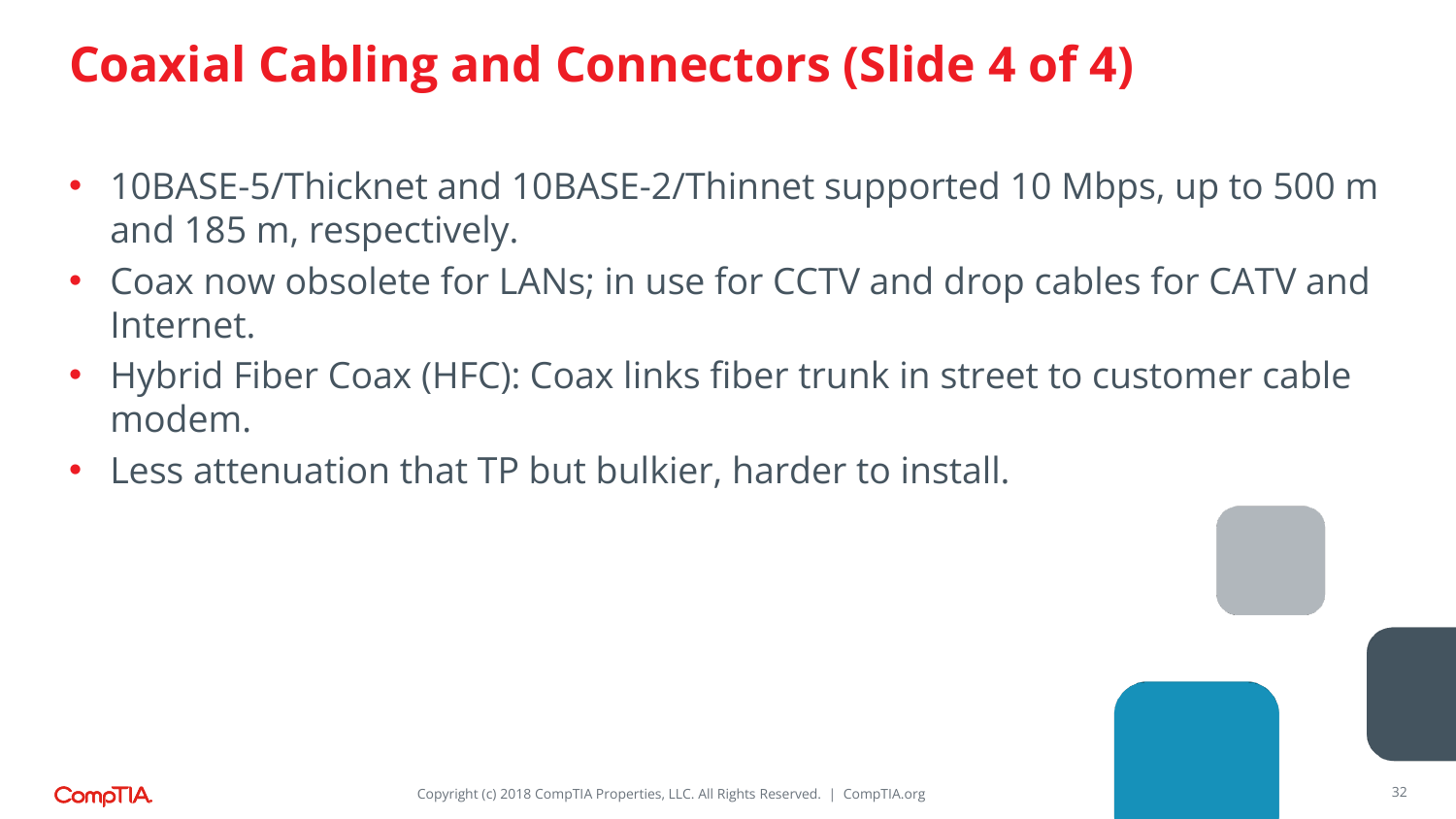

# Coaxial Cabling and Connectors (Slide 4 of 4)
10BASE-5/Thicknet and 10BASE-2/Thinnet supported 10 Mbps, up to 500 m and 185 m, respectively.
Coax now obsolete for LANs; in use for CCTV and drop cables for CATV and Internet.
Hybrid Fiber Coax (HFC): Coax links fiber trunk in street to customer cable modem.
Less attenuation that TP but bulkier, harder to install.
32